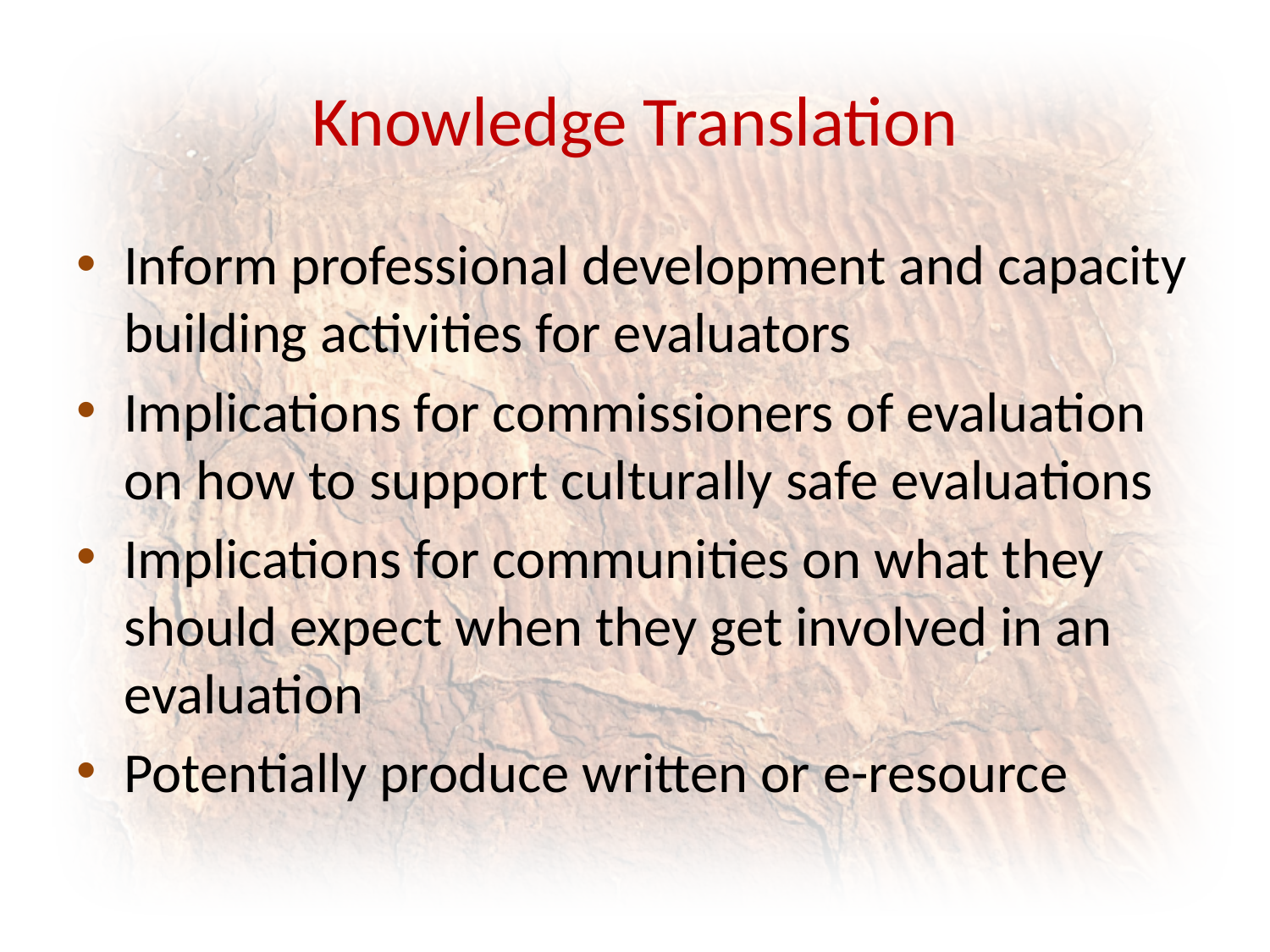

# Knowledge Translation
Inform professional development and capacity building activities for evaluators
Implications for commissioners of evaluation on how to support culturally safe evaluations
Implications for communities on what they should expect when they get involved in an evaluation
Potentially produce written or e-resource